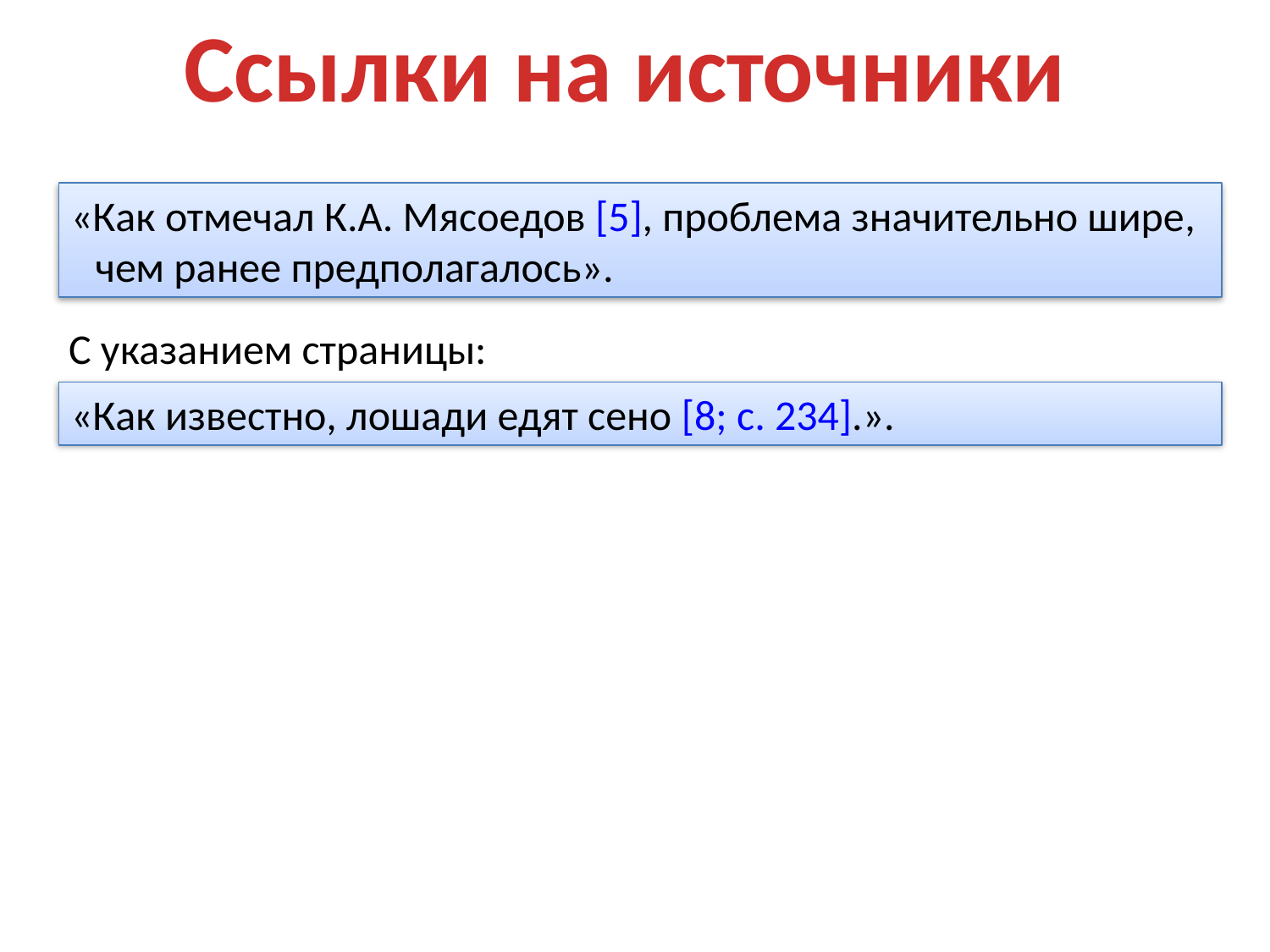

Ссылки на источники
«Как отмечал К.А. Мясоедов [5], проблема значительно шире, чем ранее предполагалось».
С указанием страницы:
«Как известно, лошади едят сено [8; с. 234].».